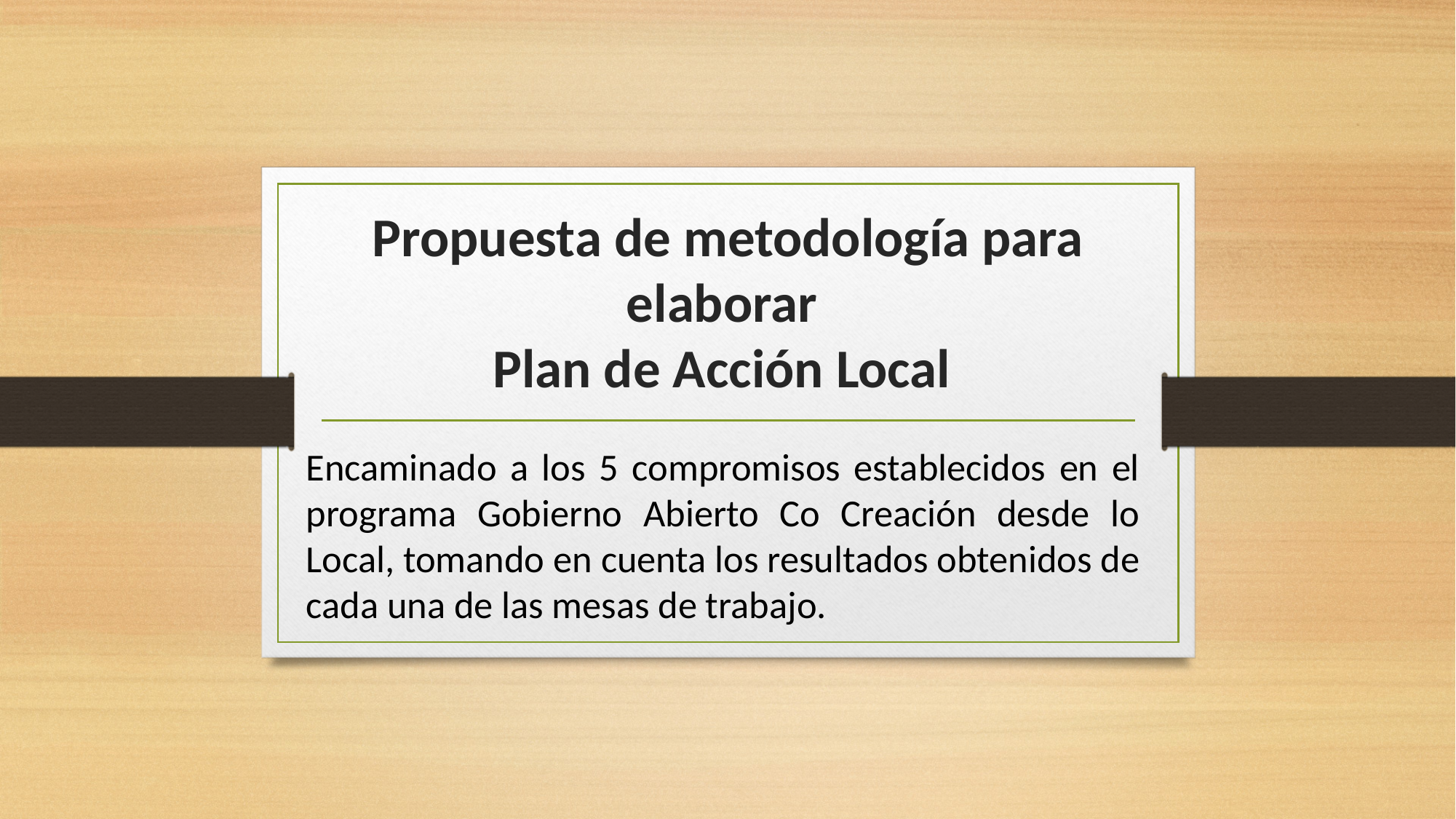

# Propuesta de metodología para elaborar Plan de Acción Local
Encaminado a los 5 compromisos establecidos en el programa Gobierno Abierto Co Creación desde lo Local, tomando en cuenta los resultados obtenidos de cada una de las mesas de trabajo.